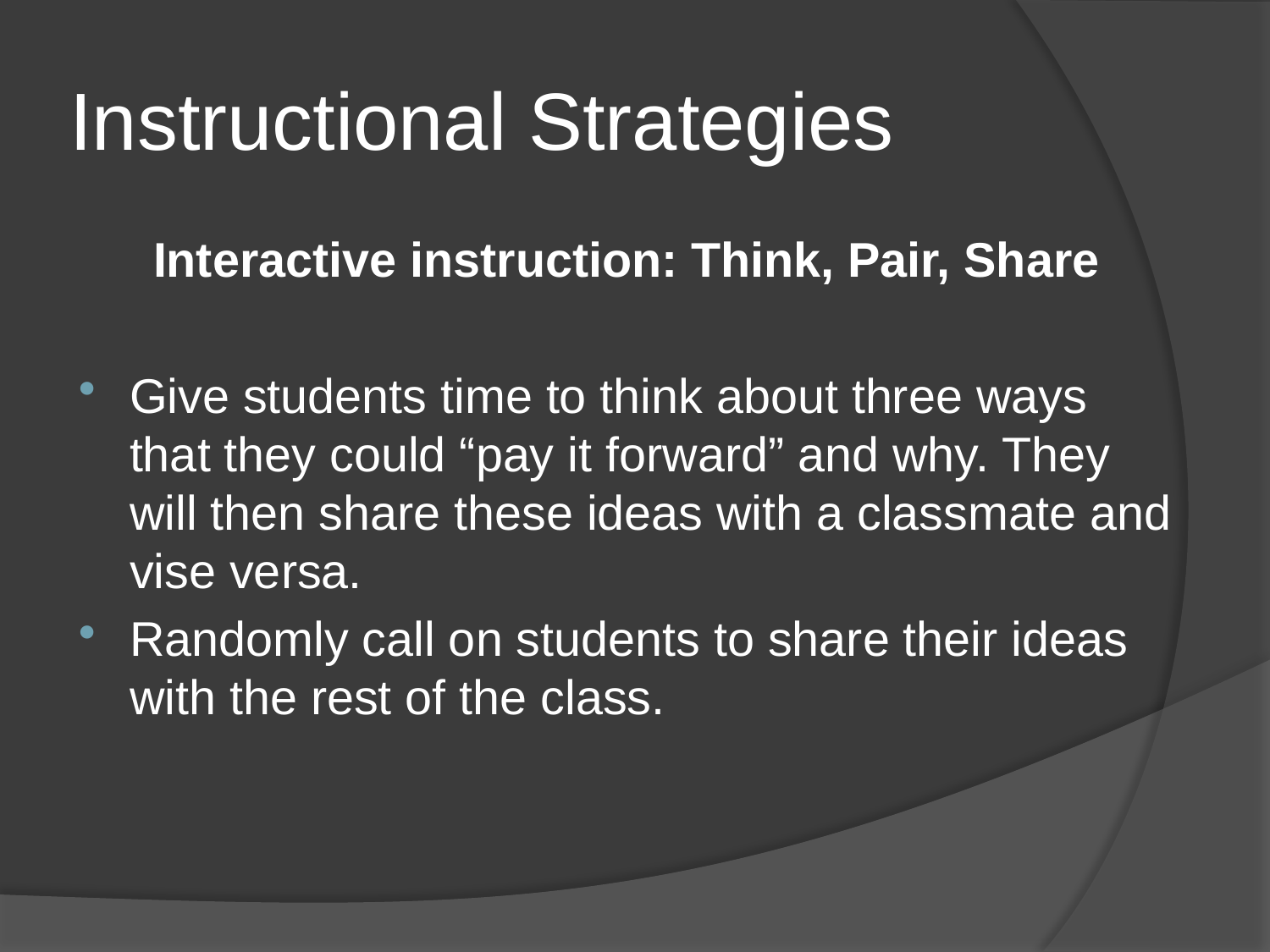

# Instructional Strategies
Interactive instruction: Think, Pair, Share

Give students time to think about three ways that they could “pay it forward” and why. They will then share these ideas with a classmate and vise versa.
Randomly call on students to share their ideas with the rest of the class.